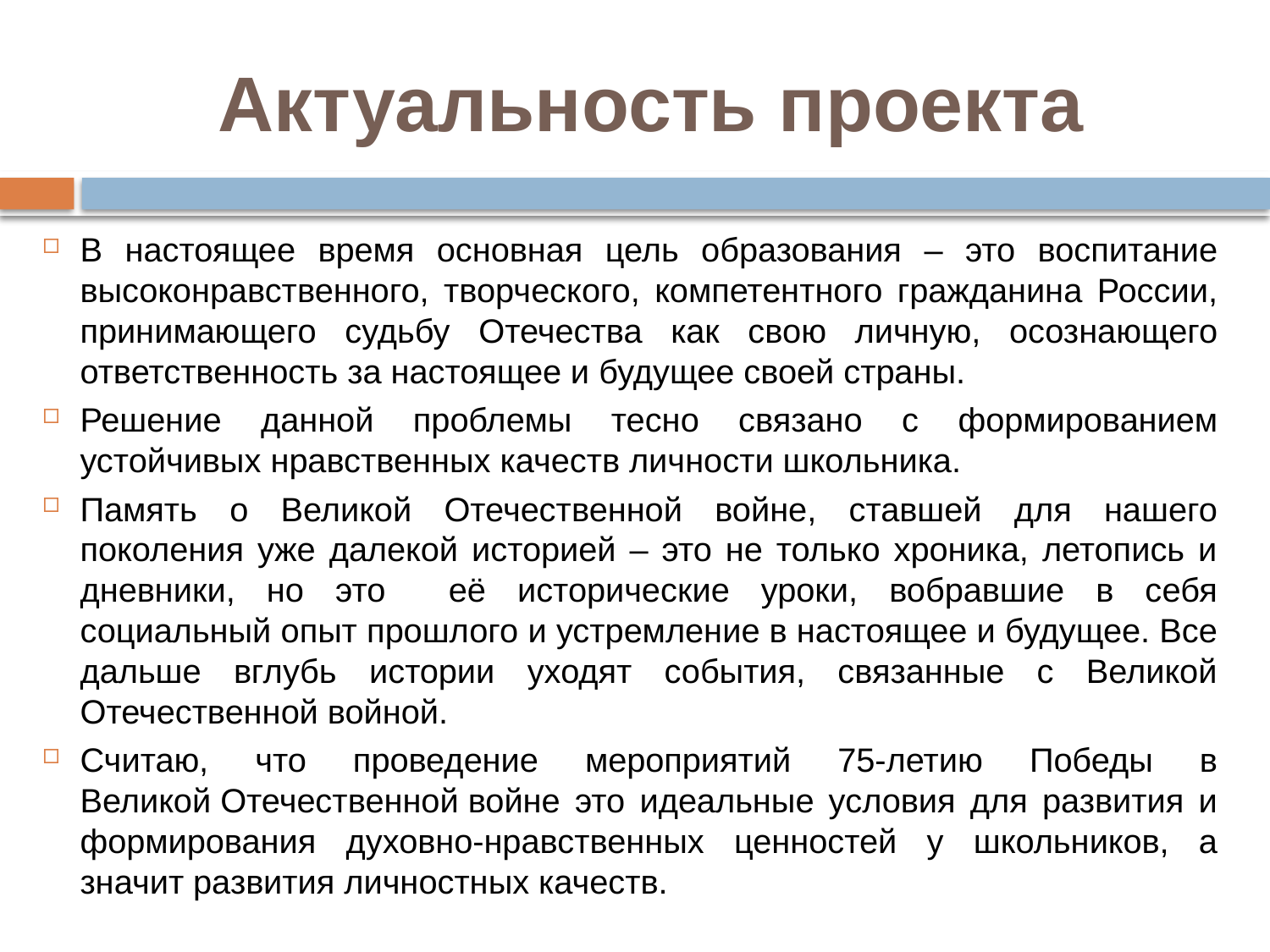

# Актуальность проекта
В настоящее время основная цель образования – это воспитание высоконравственного, творческого, компетентного гражданина России, принимающего судьбу Отечества как свою личную, осознающего ответственность за настоящее и будущее своей страны.
Решение данной проблемы тесно связано с формированием устойчивых нравственных качеств личности школьника.
Память о Великой Отечественной войне, ставшей для нашего поколения уже далекой историей – это не только хроника, летопись и дневники, но это  её исторические уроки, вобравшие в себя социальный опыт прошлого и устремление в настоящее и будущее. Все дальше вглубь истории уходят события, связанные с Великой Отечественной войной.
Считаю, что проведение мероприятий 75-летию Победы в Великой Отечественной войне это идеальные условия для развития и формирования духовно-нравственных ценностей у школьников, а значит развития личностных качеств.